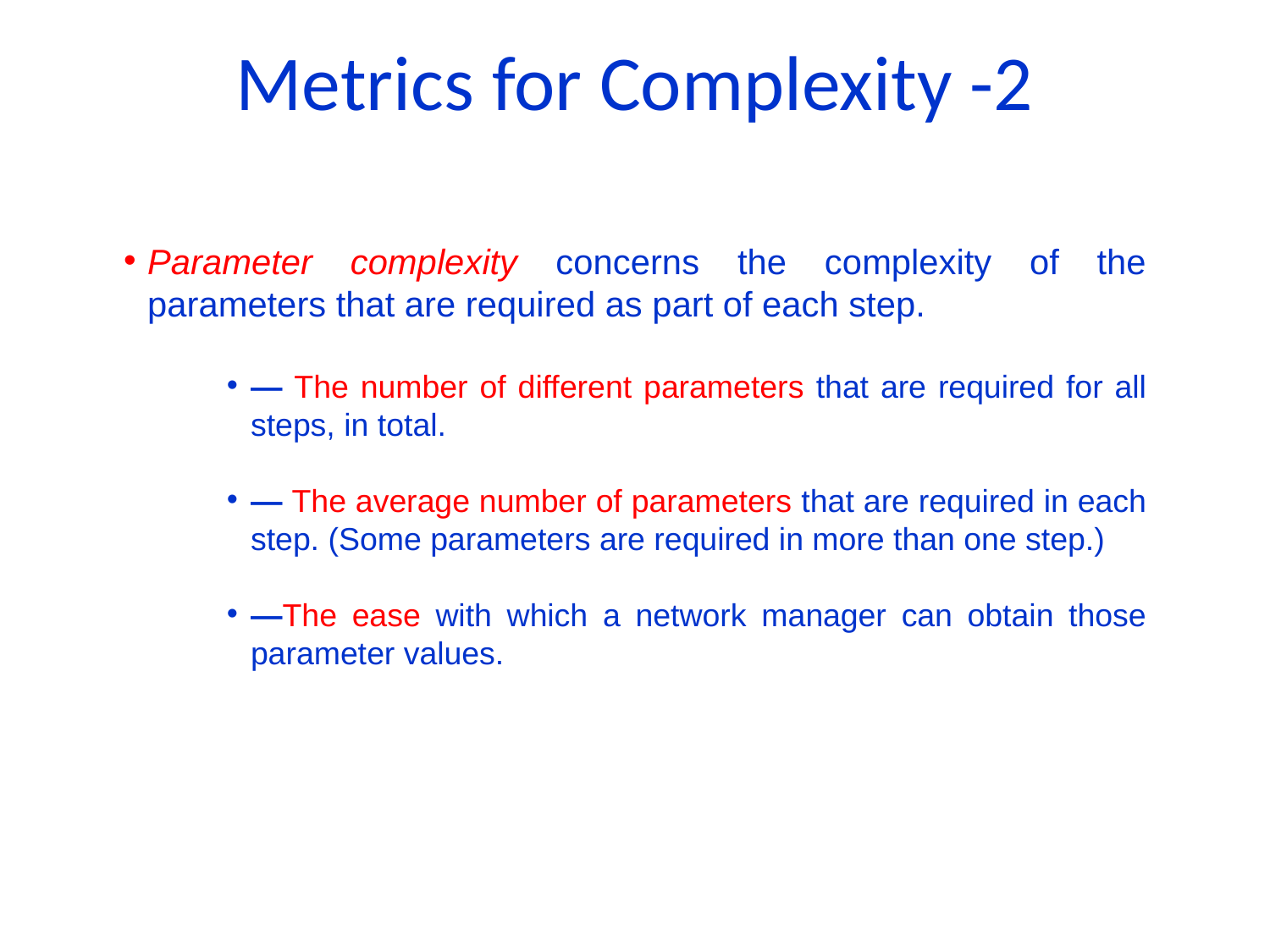

Metrics for Complexity -2
Parameter complexity concerns the complexity of the parameters that are required as part of each step.

— The number of different parameters that are required for all steps, in total.

— The average number of parameters that are required in each step. (Some parameters are required in more than one step.)

—The ease with which a network manager can obtain those parameter values.